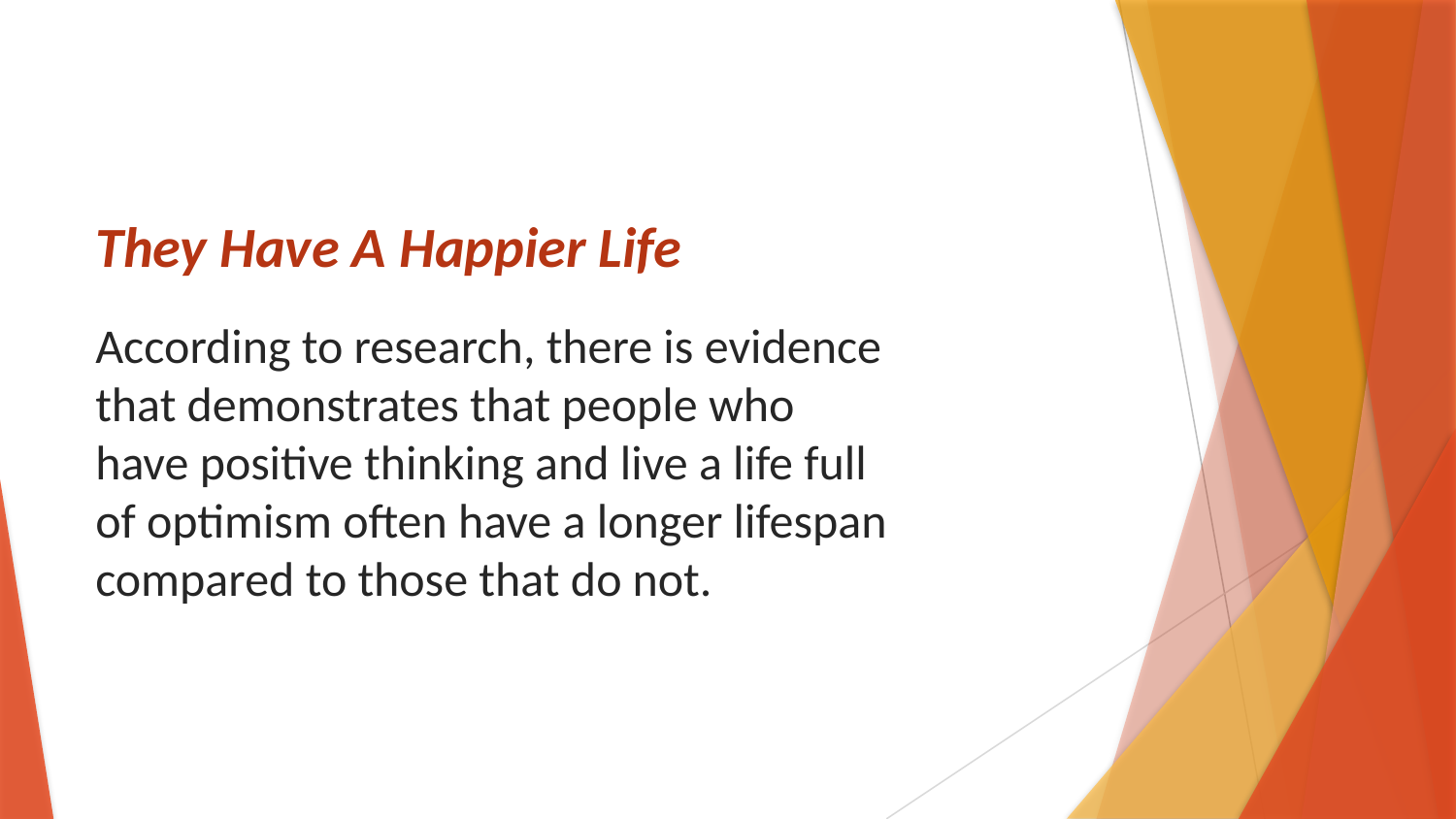

# They Have A Happier Life
According to research, there is evidence that demonstrates that people who have positive thinking and live a life full of optimism often have a longer lifespan compared to those that do not.